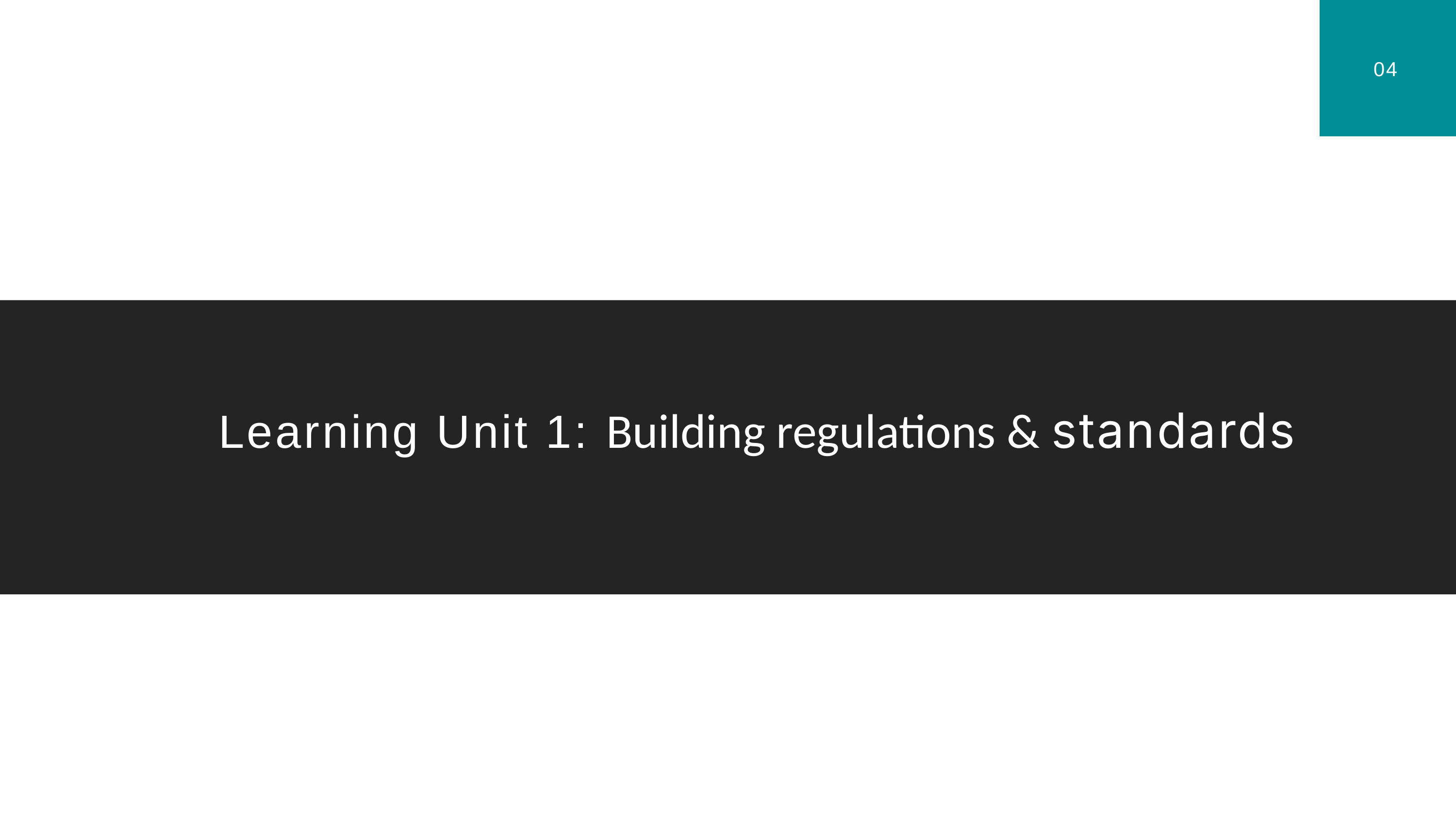

04

Learning Unit 1: Building regulations & standards